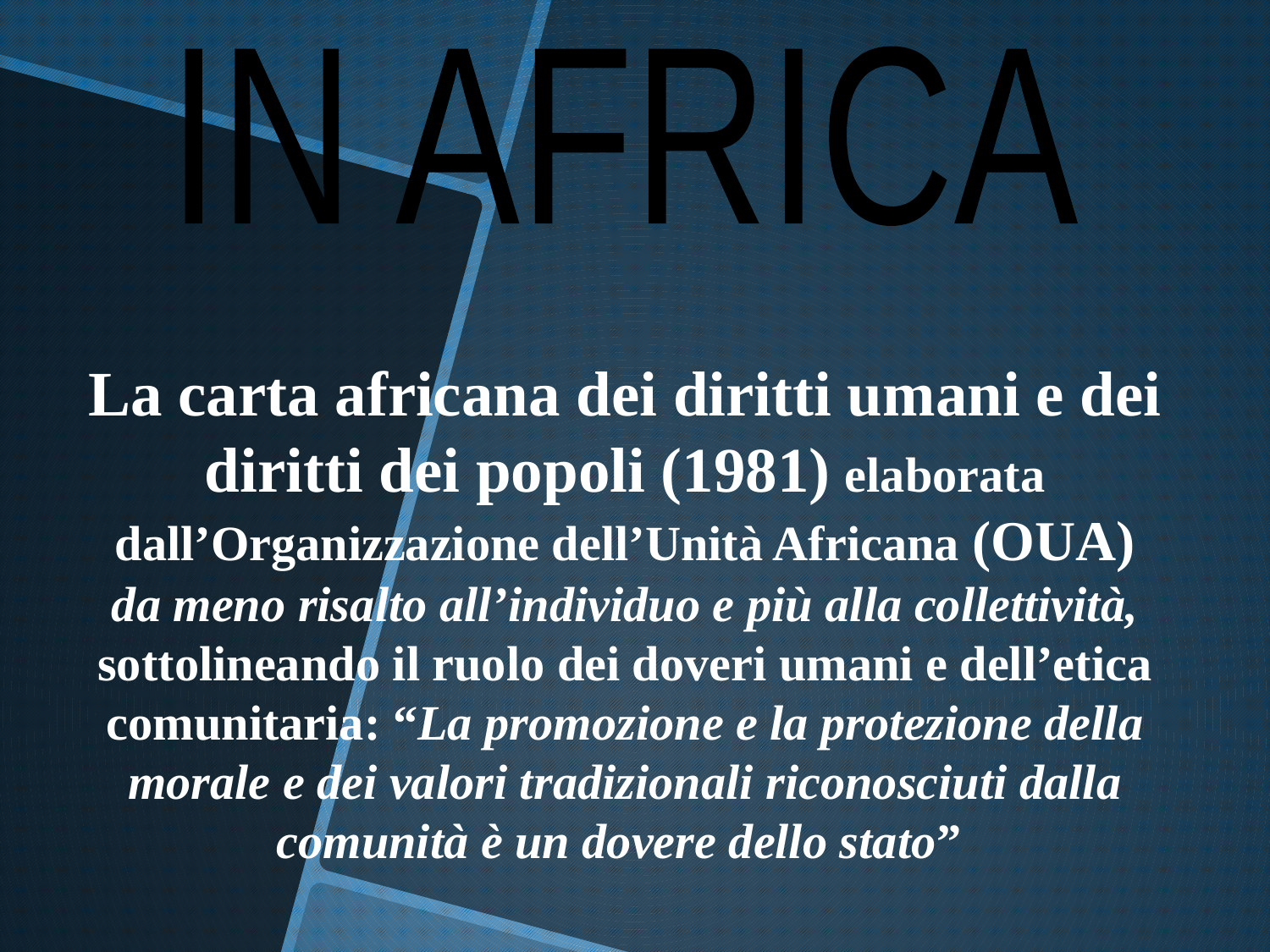

IN AFRICA
La carta africana dei diritti umani e dei diritti dei popoli (1981) elaborata dall’Organizzazione dell’Unità Africana (OUA) da meno risalto all’individuo e più alla collettività, sottolineando il ruolo dei doveri umani e dell’etica comunitaria: “La promozione e la protezione della morale e dei valori tradizionali riconosciuti dalla comunità è un dovere dello stato”